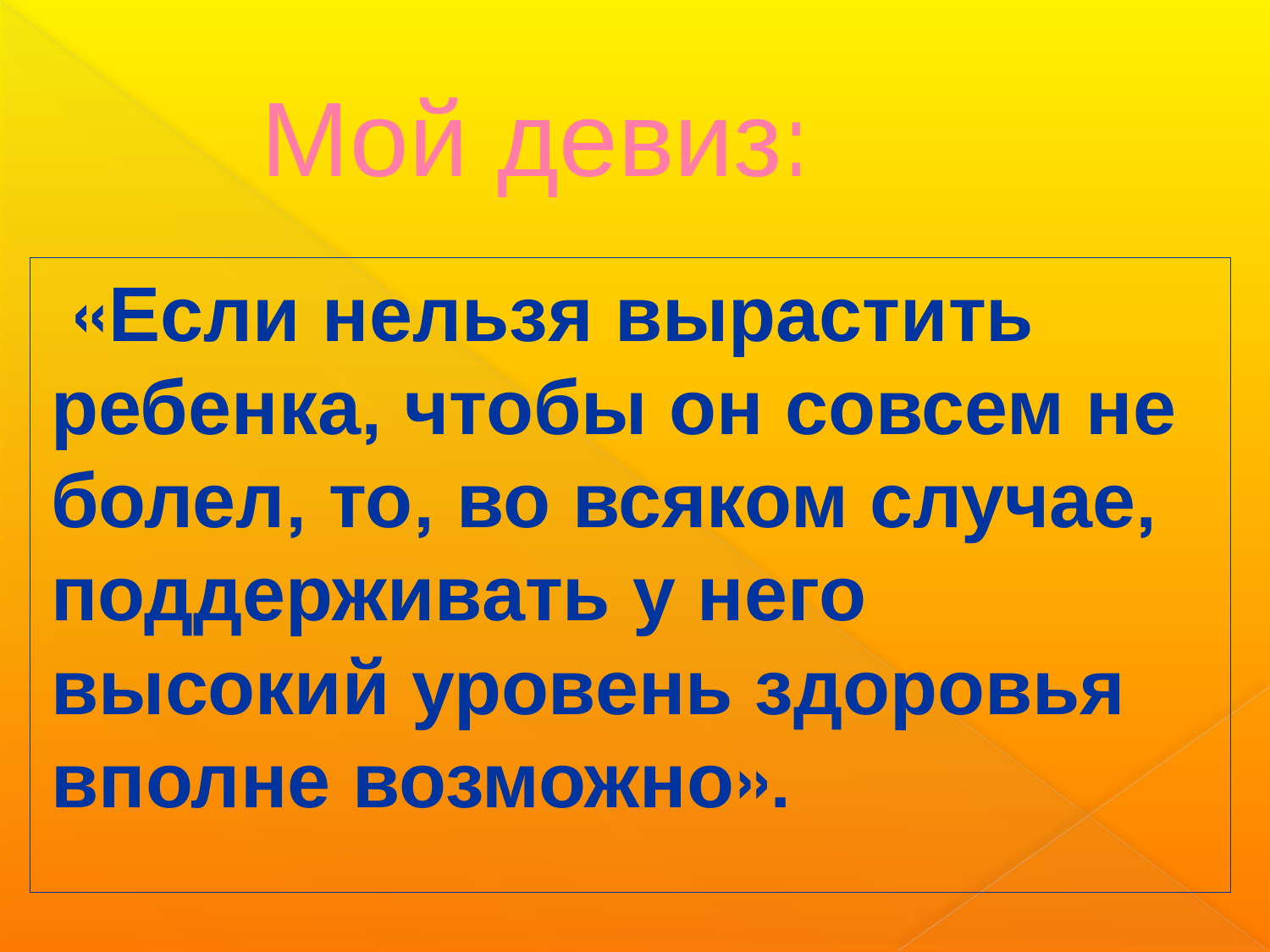

# Мой девиз:
 «Если нельзя вырастить ребенка, чтобы он совсем не болел, то, во всяком случае, поддерживать у него высокий уровень здоровья вполне возможно».